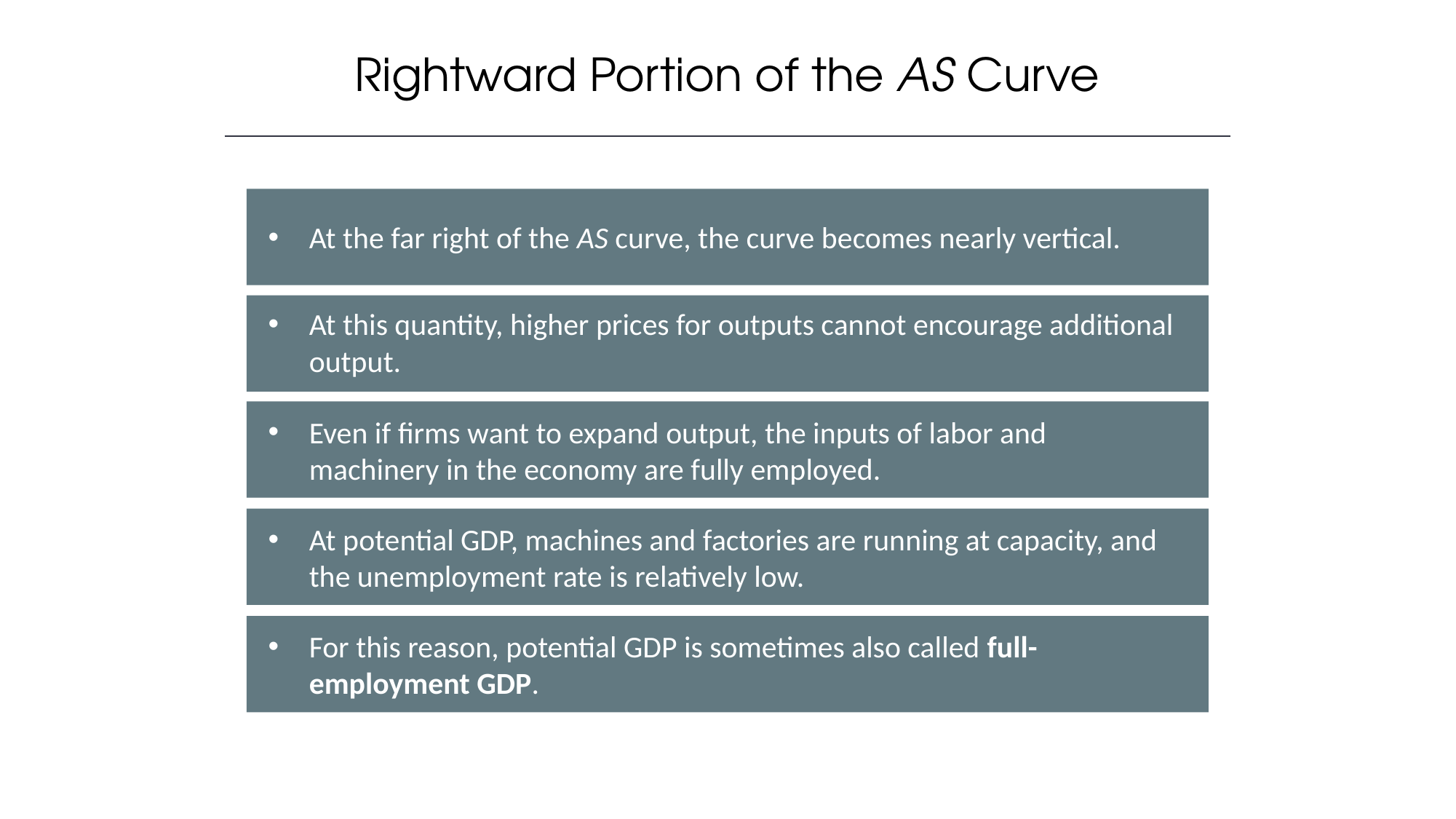

Rightward Portion of the AS Curve

At the far right of the AS curve, the curve becomes nearly vertical.

At this quantity, higher prices for outputs cannot encourage additional output.

Even if firms want to expand output, the inputs of labor and machinery in the economy are fully employed.

At potential GDP, machines and factories are running at capacity, and the unemployment rate is relatively low.

For this reason, potential GDP is sometimes also called full-employment GDP.